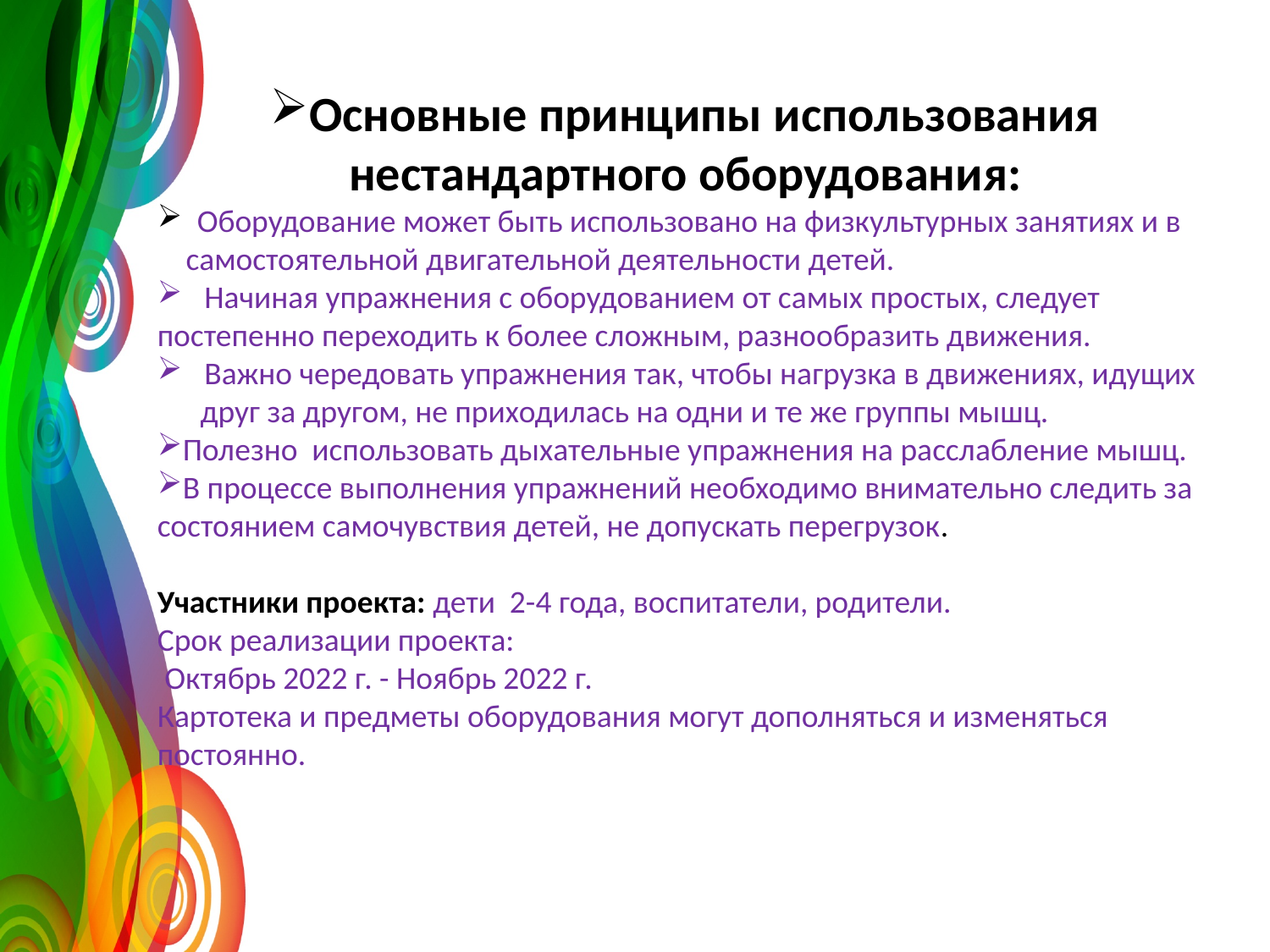

Основные принципы использования нестандартного оборудования:
  Оборудование может быть использовано на физкультурных занятиях и в         самостоятельной двигательной деятельности детей.
   Начиная упражнения с оборудованием от самых простых, следует         	     постепенно переходить к более сложным, разнообразить движения.
   Важно чередовать упражнения так, чтобы нагрузка в движениях, идущих         друг за другом, не приходилась на одни и те же группы мышц.
Полезно  использовать дыхательные упражнения на расслабление мышц.
В процессе выполнения упражнений необходимо внимательно следить за состоянием самочувствия детей, не допускать перегрузок.

Участники проекта: дети  2-4 года, воспитатели, родители.
Срок реализации проекта:
 Октябрь 2022 г. - Ноябрь 2022 г.
Картотека и предметы оборудования могут дополняться и изменяться постоянно.